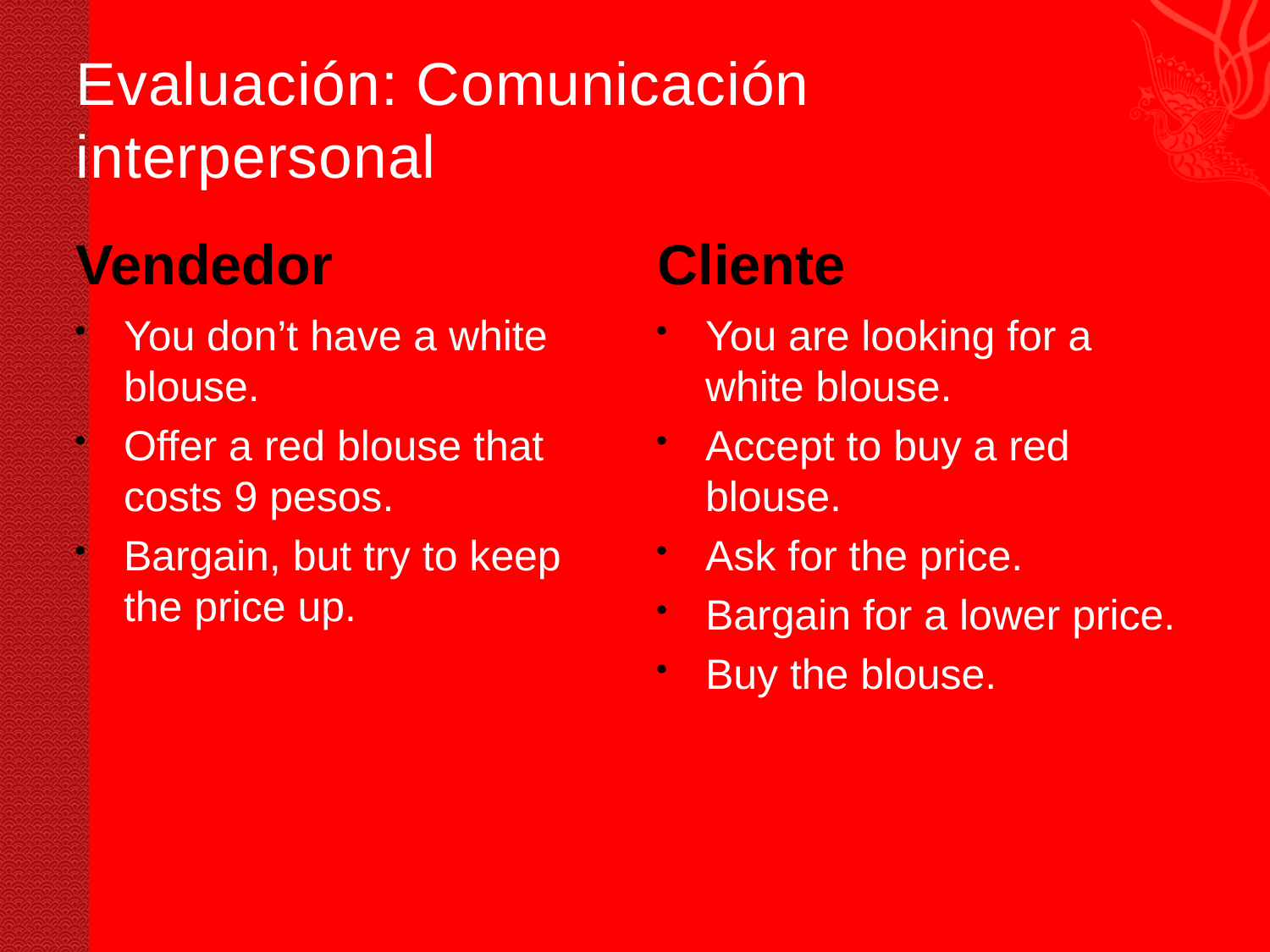

# Evaluación: Comunicación interpersonal
Vendedor
Cliente
You don’t have a white blouse.
Offer a red blouse that costs 9 pesos.
Bargain, but try to keep the price up.
You are looking for a white blouse.
Accept to buy a red blouse.
Ask for the price.
Bargain for a lower price.
Buy the blouse.